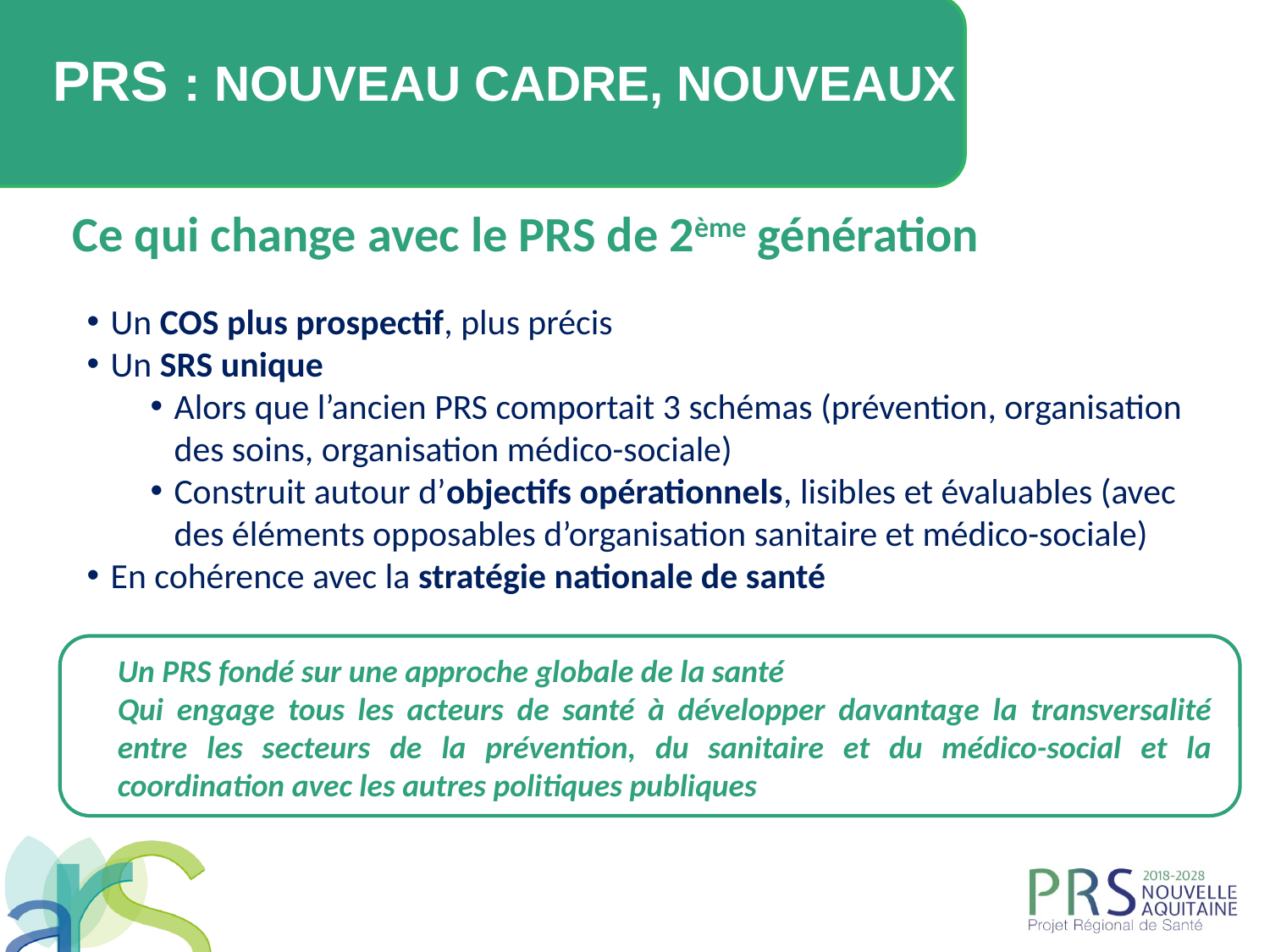

PRS : Nouveau cadre, nouveaux enjeux
Ce qui change avec le PRS de 2ème génération

Un COS plus prospectif, plus précis
Un SRS unique
Alors que l’ancien PRS comportait 3 schémas (prévention, organisation des soins, organisation médico-sociale)
Construit autour d’objectifs opérationnels, lisibles et évaluables (avec des éléments opposables d’organisation sanitaire et médico-sociale)
En cohérence avec la stratégie nationale de santé

Un PRS fondé sur une approche globale de la santé
Qui engage tous les acteurs de santé à développer davantage la transversalité entre les secteurs de la prévention, du sanitaire et du médico-social et la coordination avec les autres politiques publiques